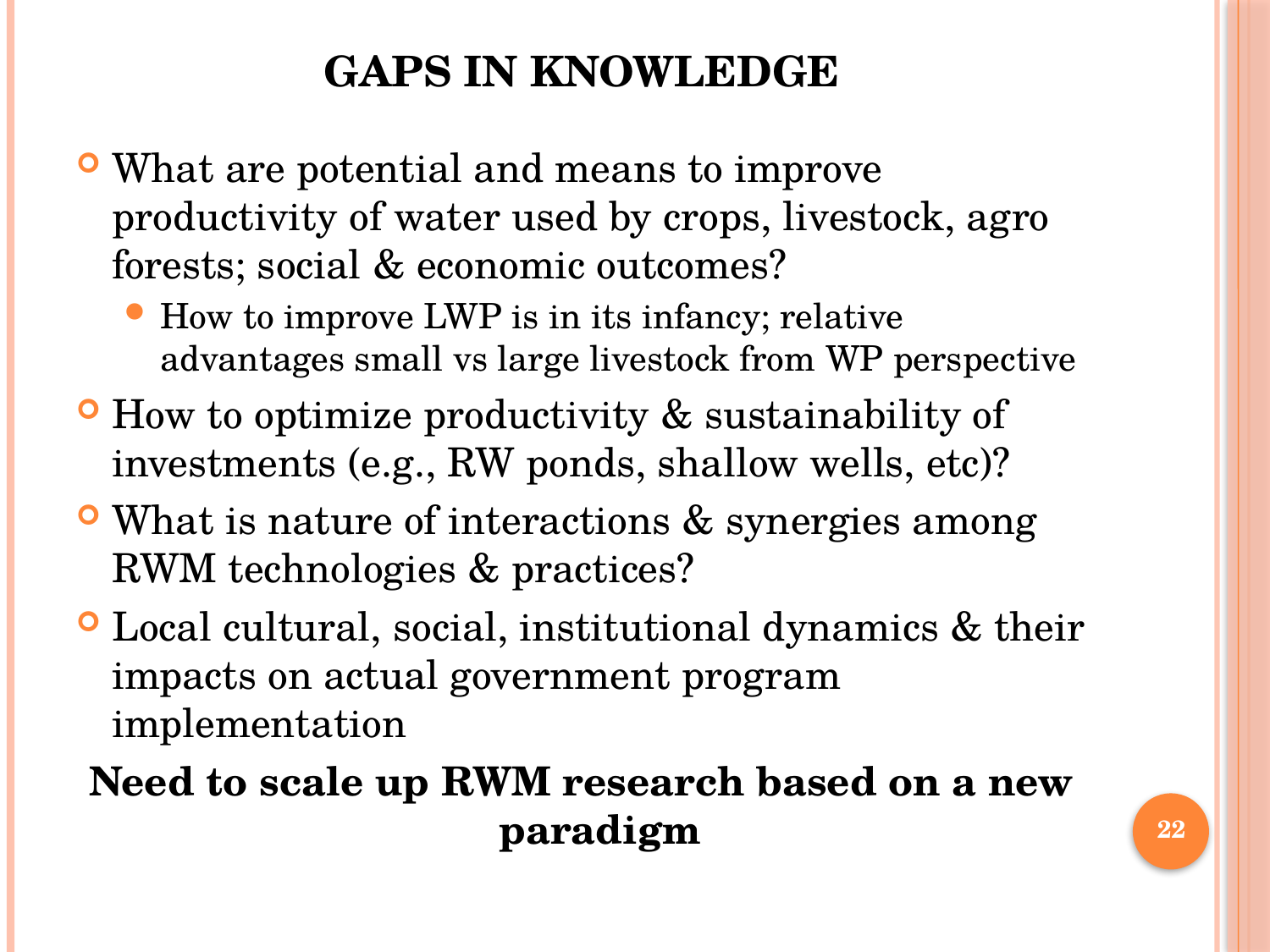

# Gaps in knowledge
What are potential and means to improve productivity of water used by crops, livestock, agro forests; social & economic outcomes?
How to improve LWP is in its infancy; relative advantages small vs large livestock from WP perspective
How to optimize productivity & sustainability of investments (e.g., RW ponds, shallow wells, etc)?
What is nature of interactions & synergies among RWM technologies & practices?
Local cultural, social, institutional dynamics & their impacts on actual government program implementation
Need to scale up RWM research based on a new paradigm
22